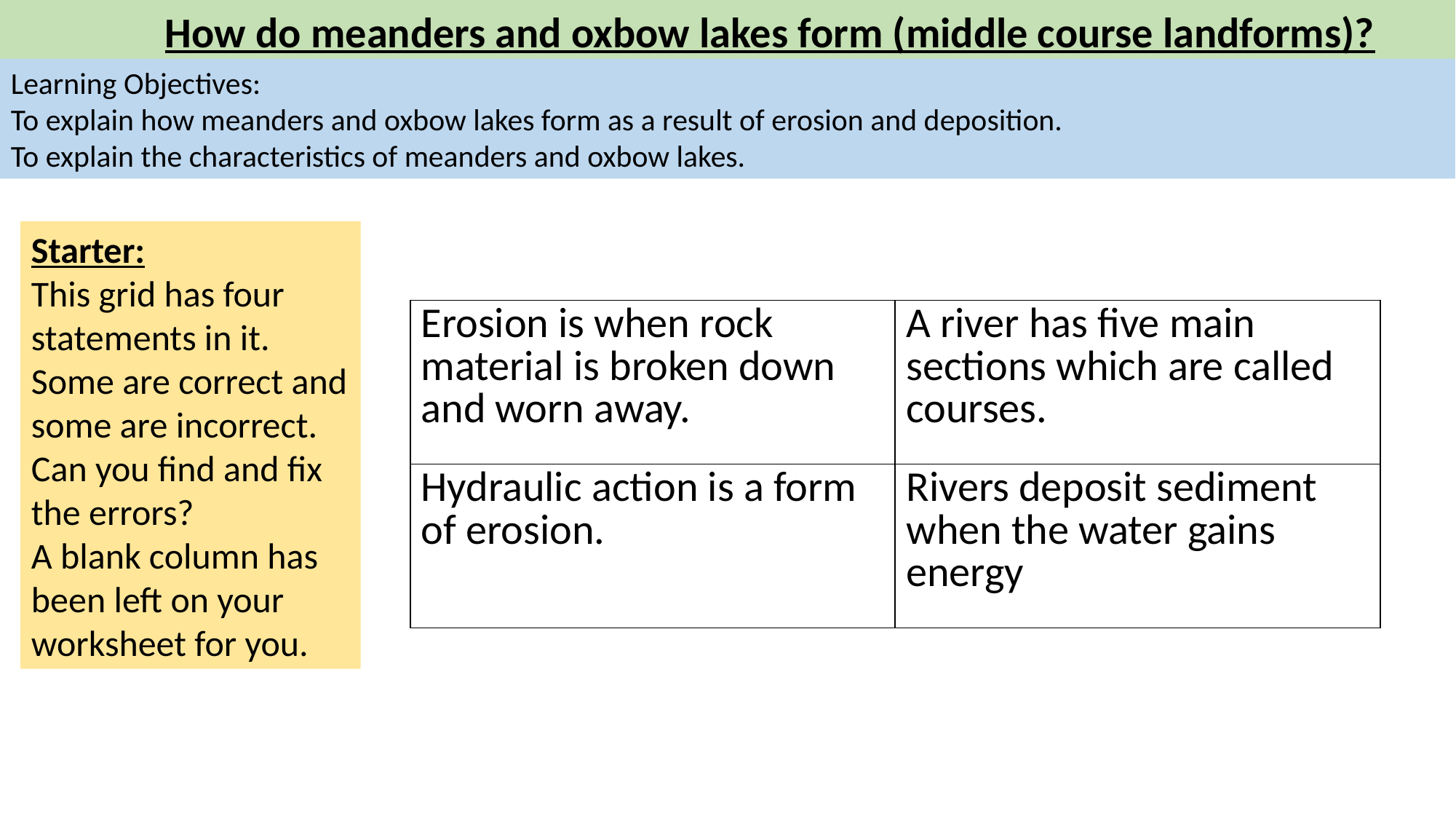

How do meanders and oxbow lakes form (middle course landforms)?
Learning Objectives:
To explain how meanders and oxbow lakes form as a result of erosion and deposition.
To explain the characteristics of meanders and oxbow lakes.
Starter:
This grid has four statements in it.
Some are correct and some are incorrect.
Can you find and fix the errors?
A blank column has been left on your worksheet for you.
| Erosion is when rock material is broken down and worn away. | A river has five main sections which are called courses. |
| --- | --- |
| Hydraulic action is a form of erosion. | Rivers deposit sediment when the water gains energy |